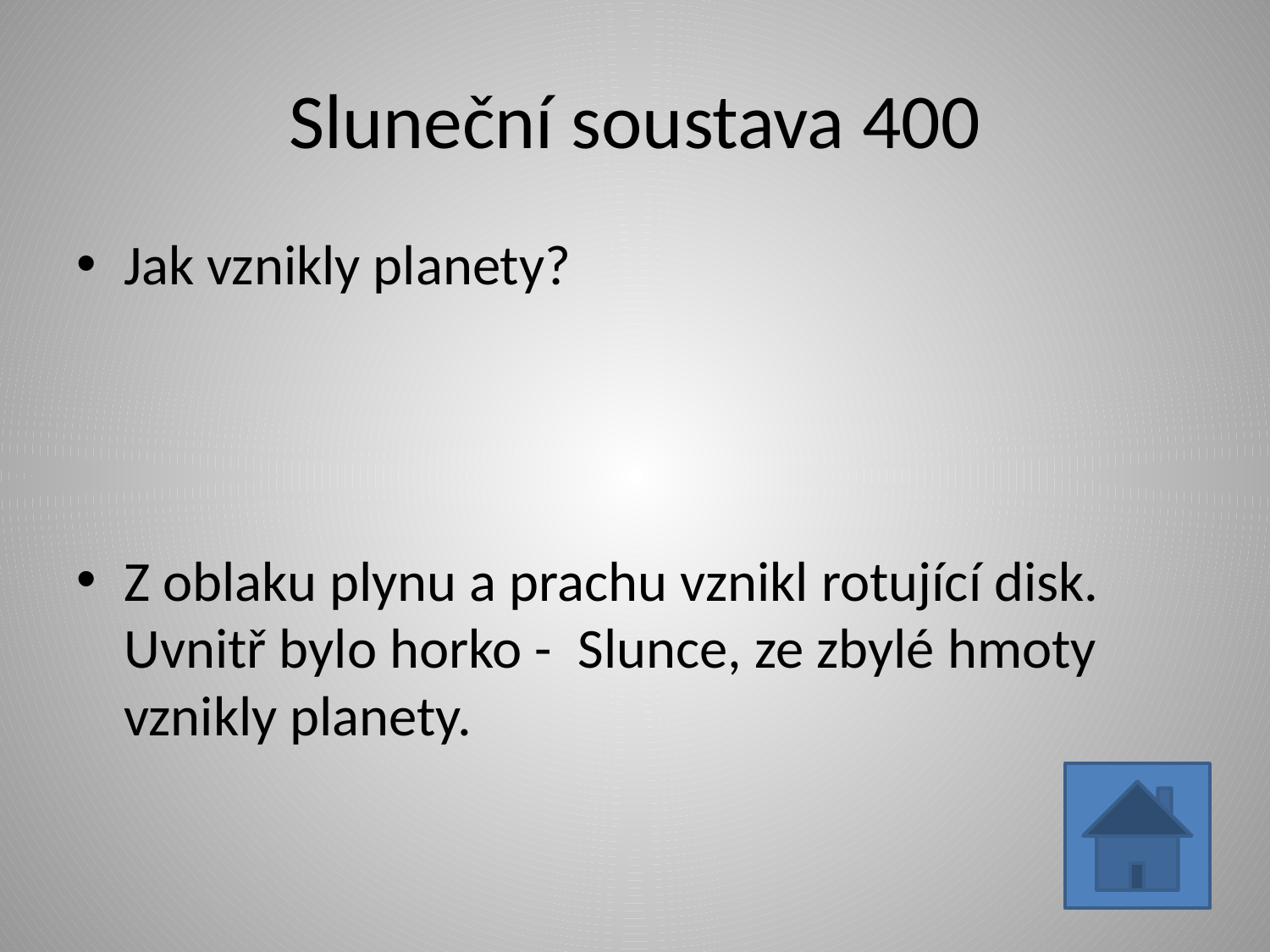

# Sluneční soustava 400
Jak vznikly planety?

Z oblaku plynu a prachu vznikl rotující disk. Uvnitř bylo horko -  Slunce, ze zbylé hmoty vznikly planety.